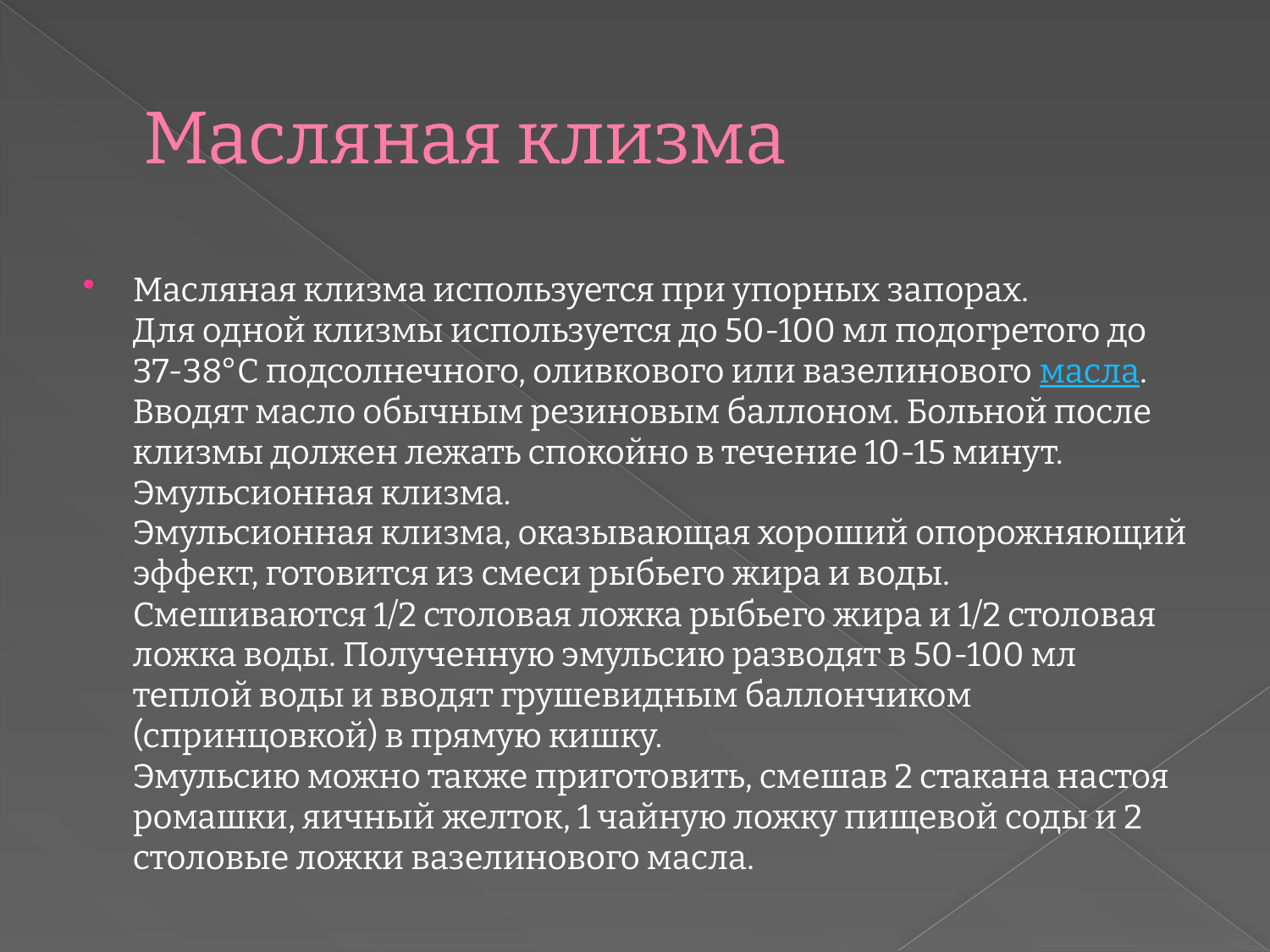

# Масляная клизма
Масляная клизма используется при упорных запорах.
Для одной клизмы используется до 50-100 мл подогретого до 37-38°С подсолнечного, оливкового или вазелинового масла. Вводят масло обычным резиновым баллоном. Больной после клизмы должен лежать спокойно в течение 10-15 минут.
Эмульсионная клизма.
Эмульсионная клизма, оказывающая хороший опорожняющий эффект, готовится из смеси рыбьего жира и воды.
Смешиваются 1/2 столовая ложка рыбьего жира и 1/2 столовая ложка воды. Полученную эмульсию разводят в 50-100 мл теплой воды и вводят грушевидным баллончиком (спринцовкой) в прямую кишку.
Эмульсию можно также приготовить, смешав 2 стакана настоя ромашки, яичный желток, 1 чайную ложку пищевой соды и 2 столовые ложки вазелинового масла.